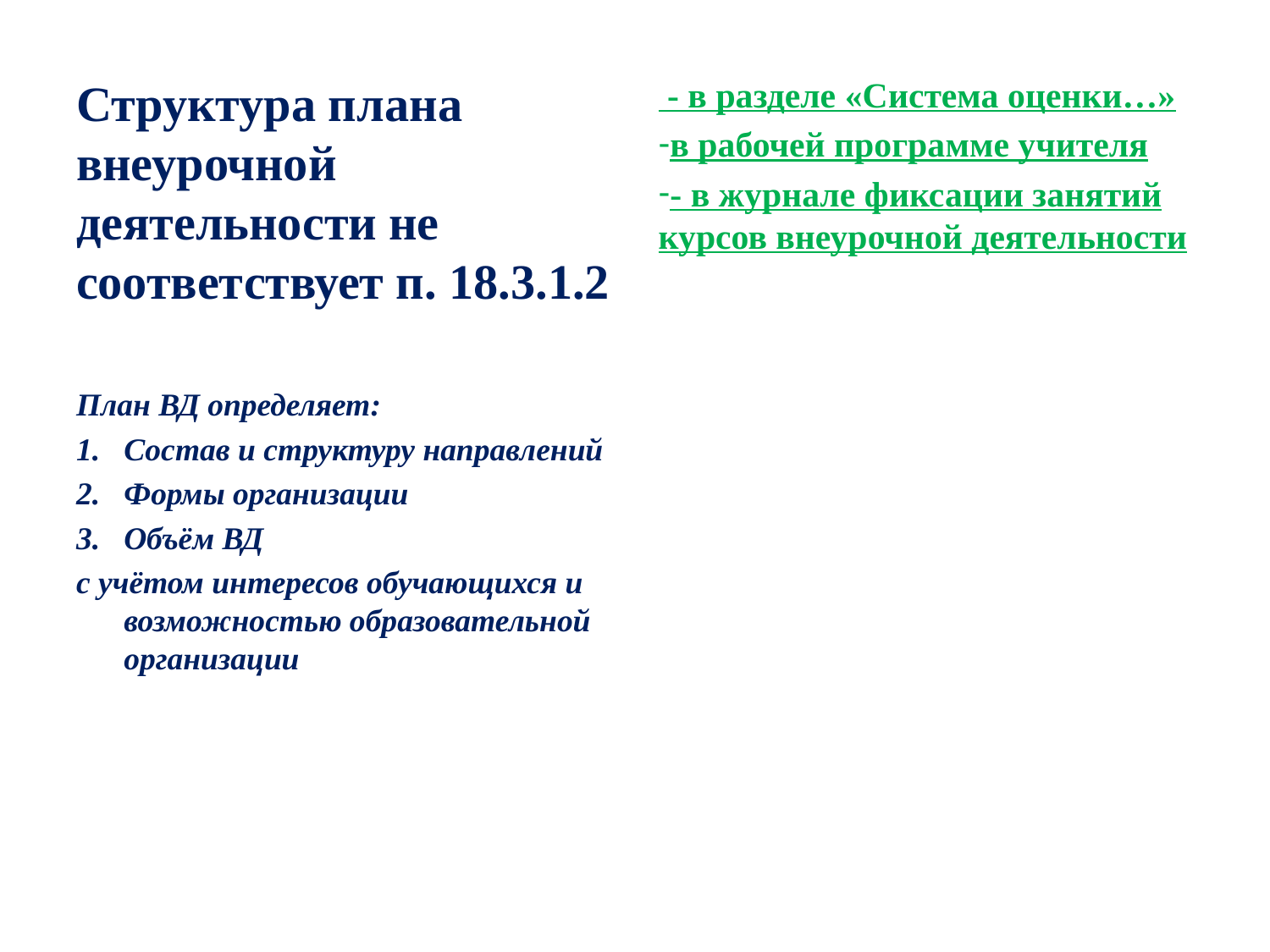

Структура плана внеурочной деятельности не соответствует п. 18.3.1.2

План ВД определяет:
Состав и структуру направлений
Формы организации
Объём ВД
с учётом интересов обучающихся и возможностью образовательной организации
 - в разделе «Система оценки…»
в рабочей программе учителя
- в журнале фиксации занятий курсов внеурочной деятельности